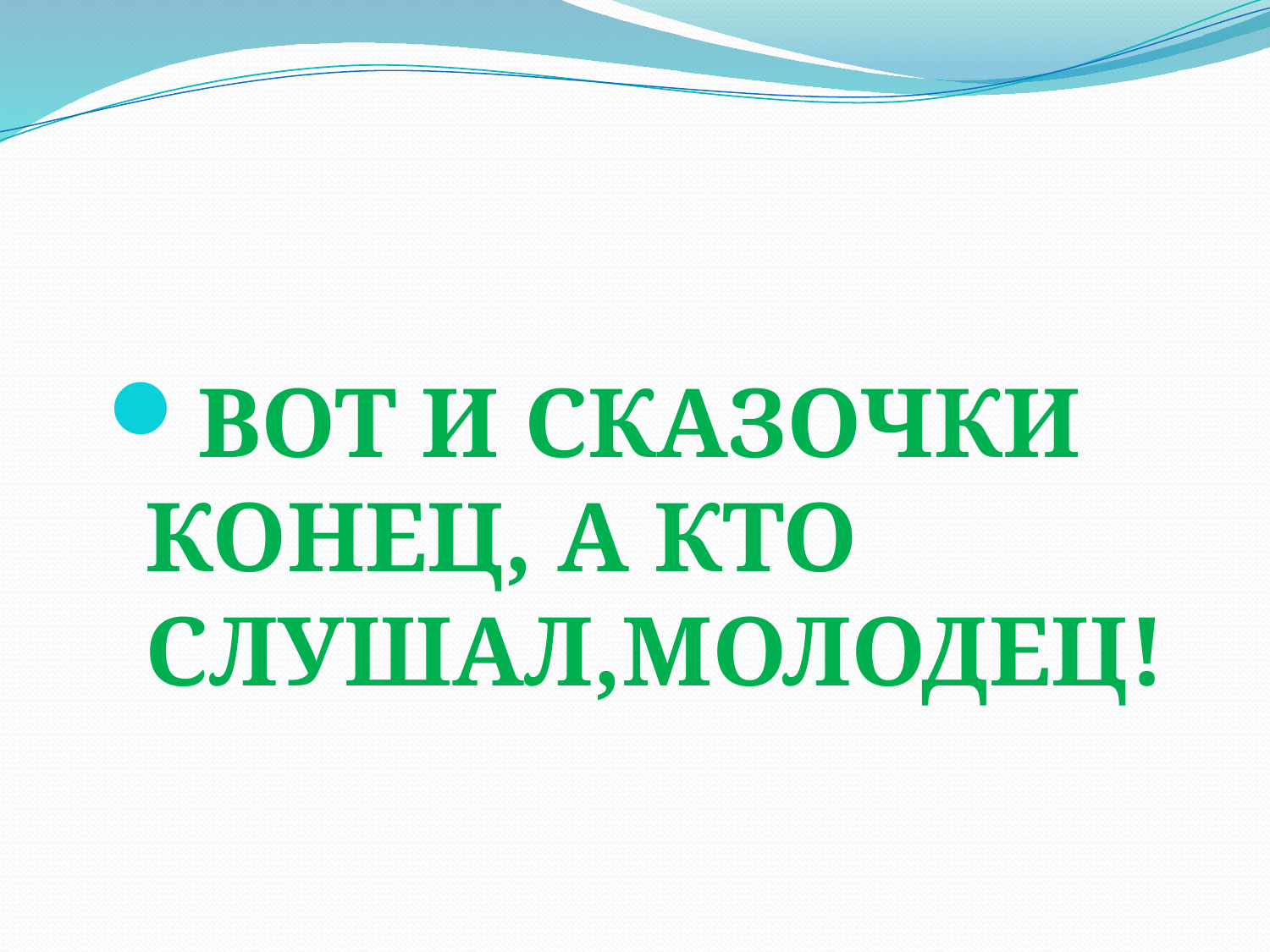

#
ВОТ И СКАЗОЧКИ КОНЕЦ, А КТО СЛУШАЛ,МОЛОДЕЦ!